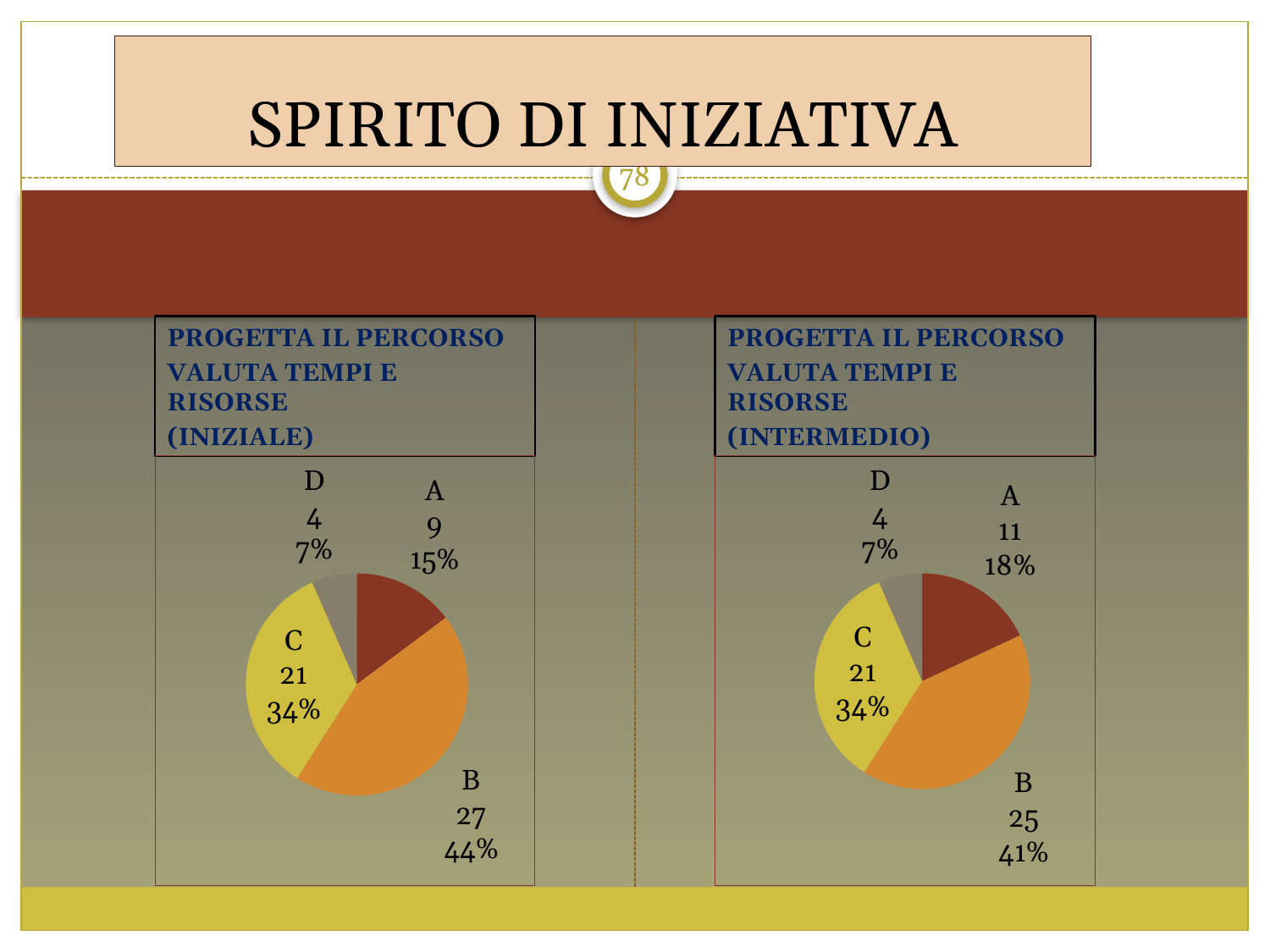

# SPIRITO DI INIZIATIVA
78
PROGETTA IL PERCORSO
VALUTA TEMPI E RISORSE
(INIZIALE)
PROGETTA IL PERCORSO
VALUTA TEMPI E RISORSE
(INTERMEDIO)

### Chart

| Category | Vendite |
|---|---|
| A | 9.0 |
| B | 27.0 |
| C | 21.0 |
| D | 4.0 |

### Chart

| Category | Vendite |
|---|---|
| A | 11.0 |
| B | 25.0 |
| C | 21.0 |
| D | 4.0 |